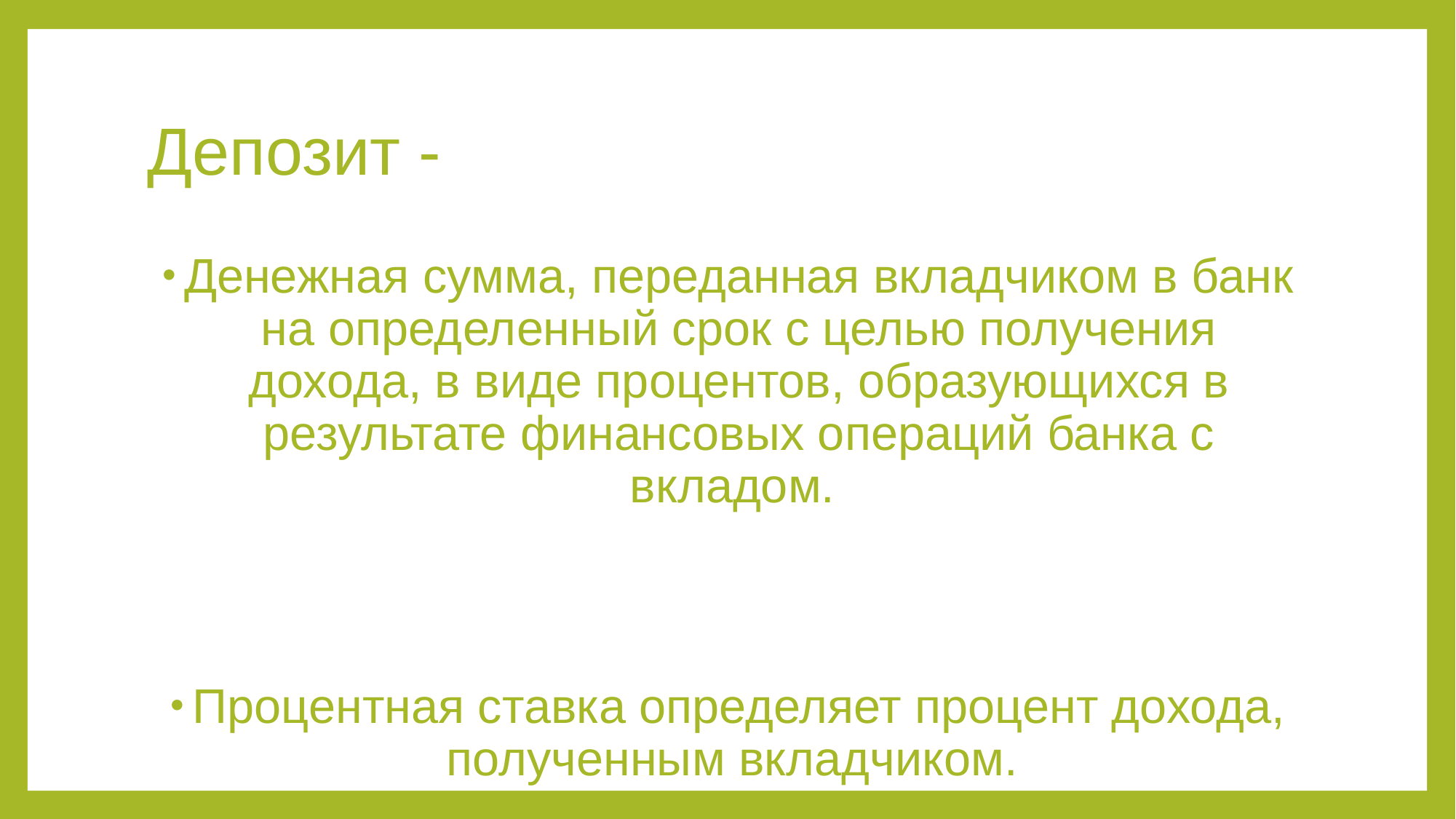

# Депозит -
Денежная сумма, переданная вкладчиком в банк на определенный срок с целью получения дохода, в виде процентов, образующихся в результате финансовых операций банка с вкладом.

Процентная ставка определяет процент дохода, полученным вкладчиком.